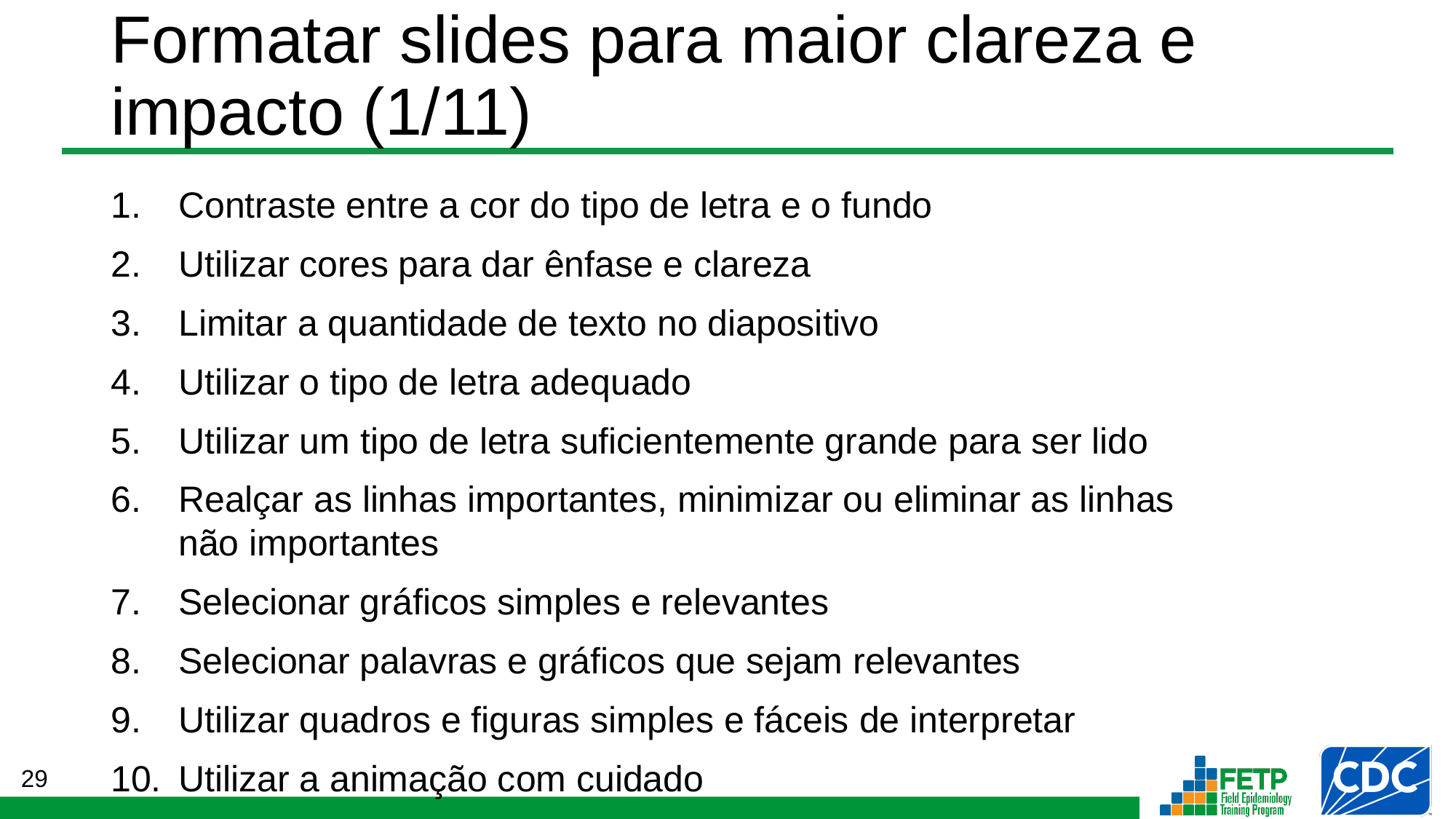

# Formatar slides para maior clareza e impacto (1/11)
Contraste entre a cor do tipo de letra e o fundo
Utilizar cores para dar ênfase e clareza
Limitar a quantidade de texto no diapositivo
Utilizar o tipo de letra adequado
Utilizar um tipo de letra suficientemente grande para ser lido
Realçar as linhas importantes, minimizar ou eliminar as linhas
não importantes
Selecionar gráficos simples e relevantes
Selecionar palavras e gráficos que sejam relevantes
Utilizar quadros e figuras simples e fáceis de interpretar
Utilizar a animação com cuidado